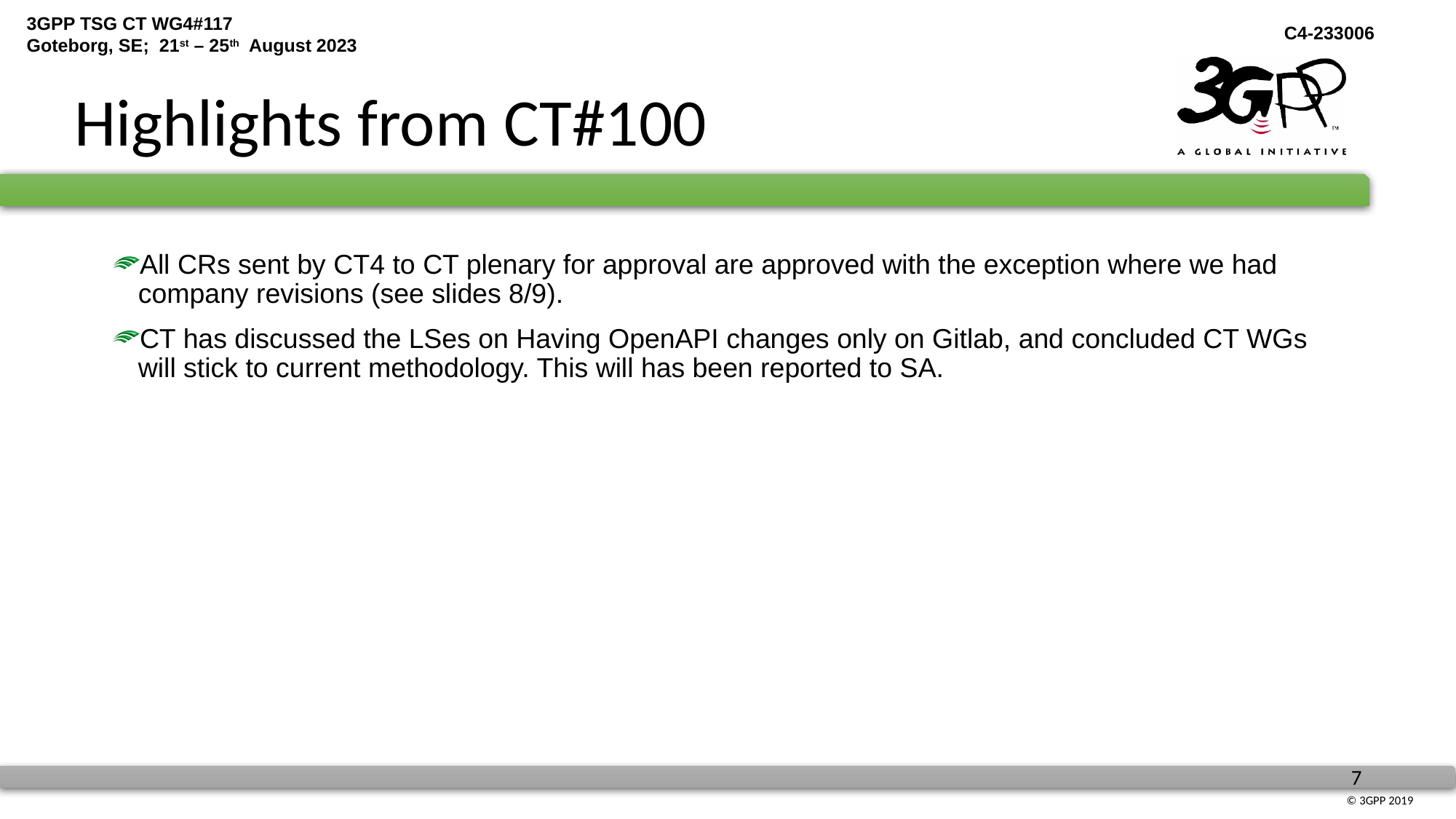

# Highlights from CT#100
All CRs sent by CT4 to CT plenary for approval are approved with the exception where we had company revisions (see slides 8/9).
CT has discussed the LSes on Having OpenAPI changes only on Gitlab, and concluded CT WGs will stick to current methodology. This will has been reported to SA.